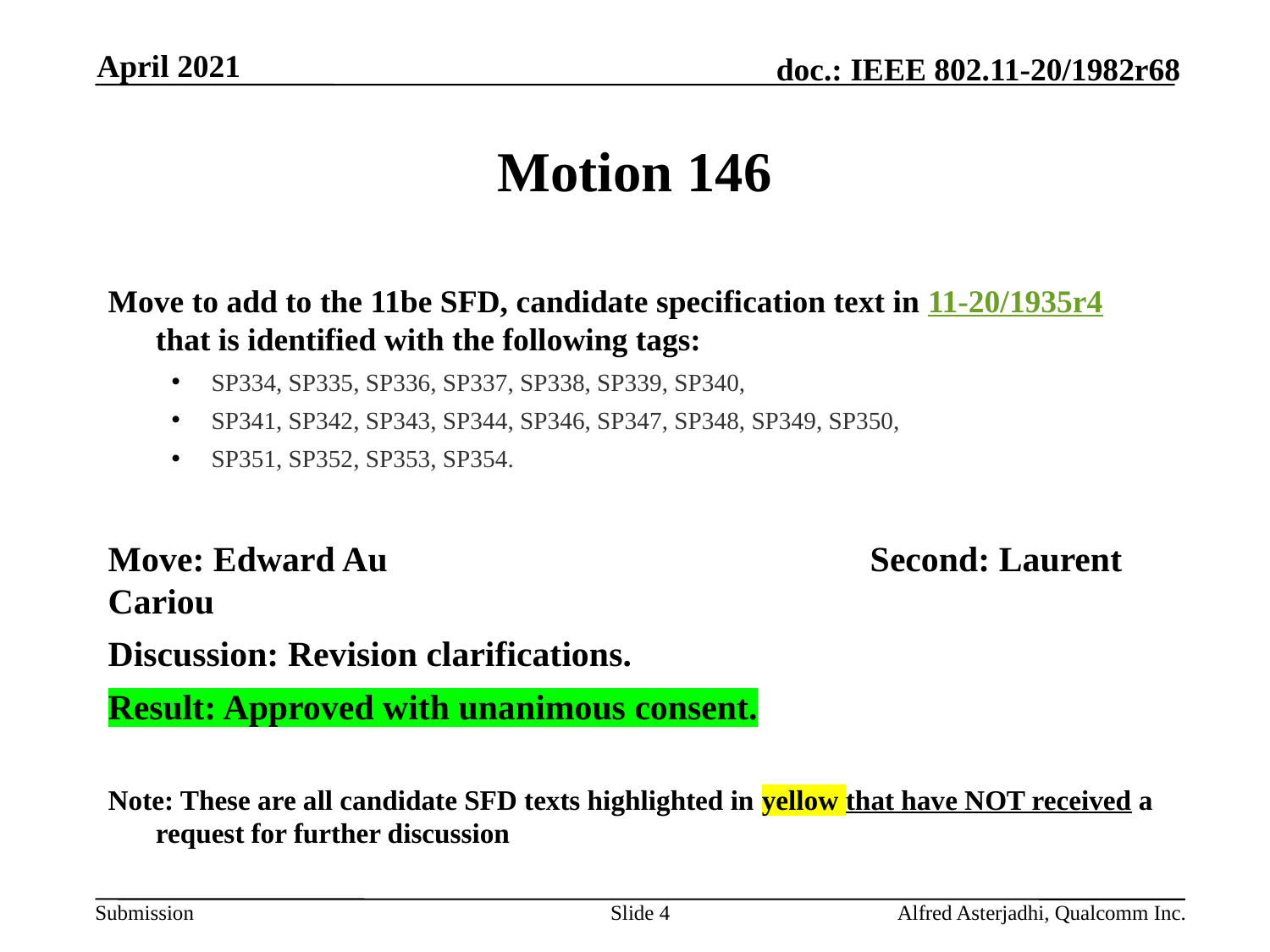

April 2021
# Motion 146
Move to add to the 11be SFD, candidate specification text in 11-20/1935r4 that is identified with the following tags:
SP334, SP335, SP336, SP337, SP338, SP339, SP340,
SP341, SP342, SP343, SP344, SP346, SP347, SP348, SP349, SP350,
SP351, SP352, SP353, SP354.

Move: Edward Au				Second: Laurent Cariou
Discussion: Revision clarifications.
Result: Approved with unanimous consent.

Note: These are all candidate SFD texts highlighted in yellow that have NOT received a request for further discussion

Slide 4
Alfred Asterjadhi, Qualcomm Inc.